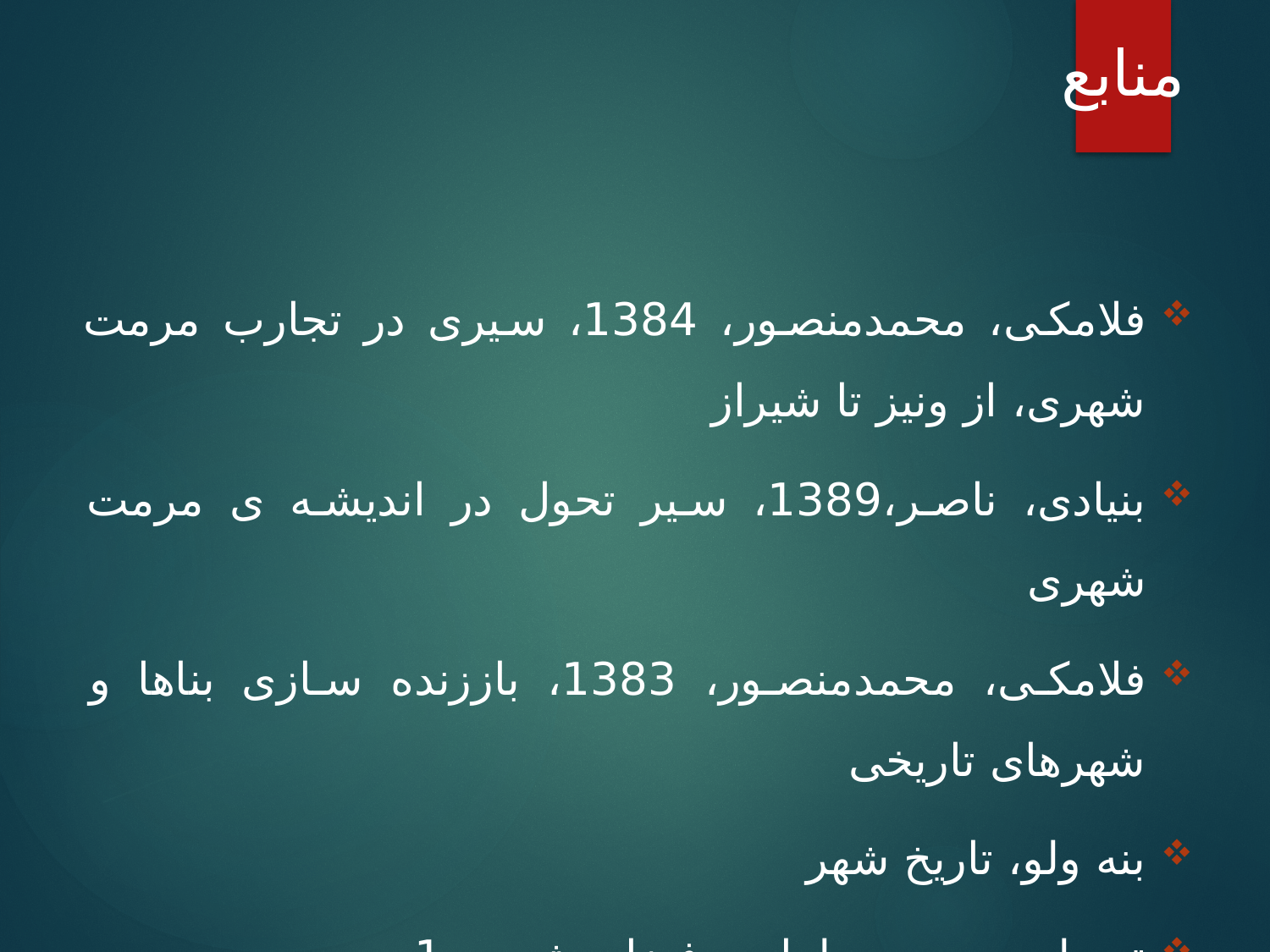

# منابع
فلامکی، محمدمنصور، 1384، سیری در تجارب مرمت شهری، از ونیز تا شیراز
بنیادی، ناصر،1389، سیر تحول در اندیشه ی مرمت شهری
فلامکی، محمدمنصور، 1383، باززنده سازی بناها و شهرهای تاریخی
بنه ولو، تاریخ شهر
توسلی،محمود، طراحی فضای شهری 1